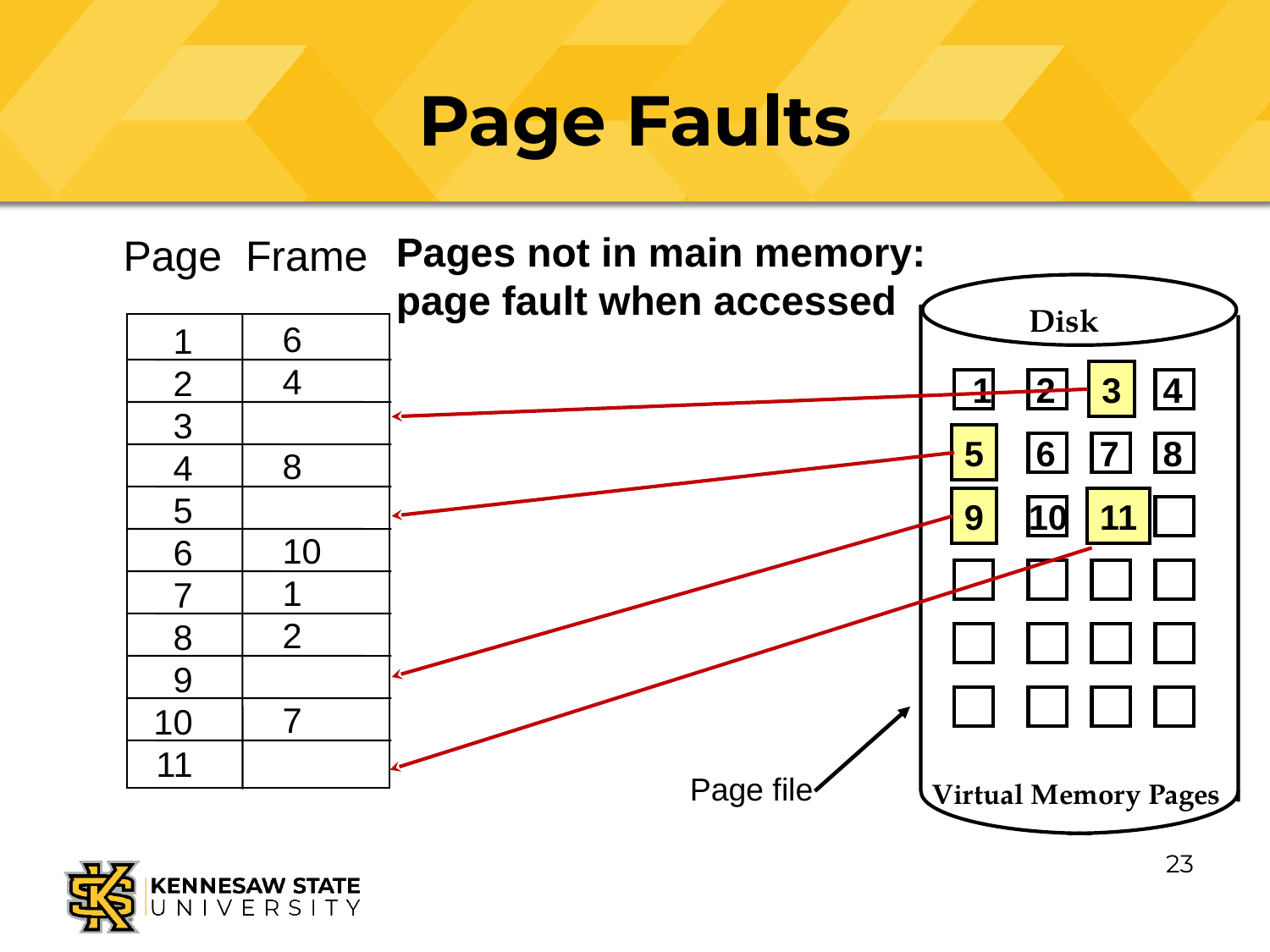

# Page Faults
Pages not in main memory:
page fault when accessed
Page  Frame

Disk

6
4

8

10
1
2

7

1
2
3
4
5
6
7
8
9
10
11

1
2
3
4

5
6
7
8

9
10
11

Page file
Virtual Memory Pages

23